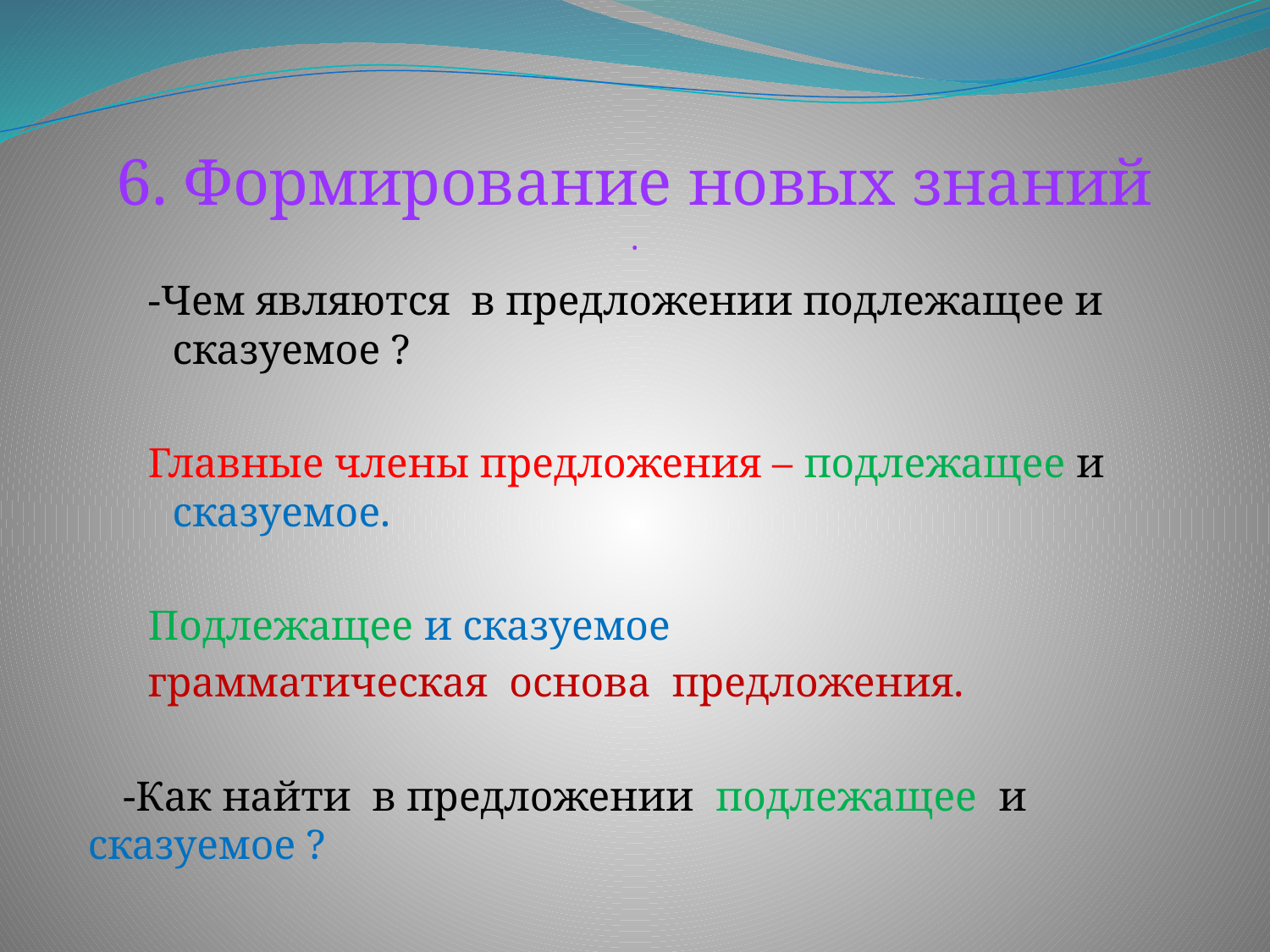

# 6. Формирование новых знаний .
-Чем являются  в предложении подлежащее и сказуемое ?

Главные члены предложения – подлежащее и сказуемое.

Подлежащее и сказуемое
грамматическая  основа  предложения.

-Как найти  в предложении  подлежащее  и      сказуемое ?